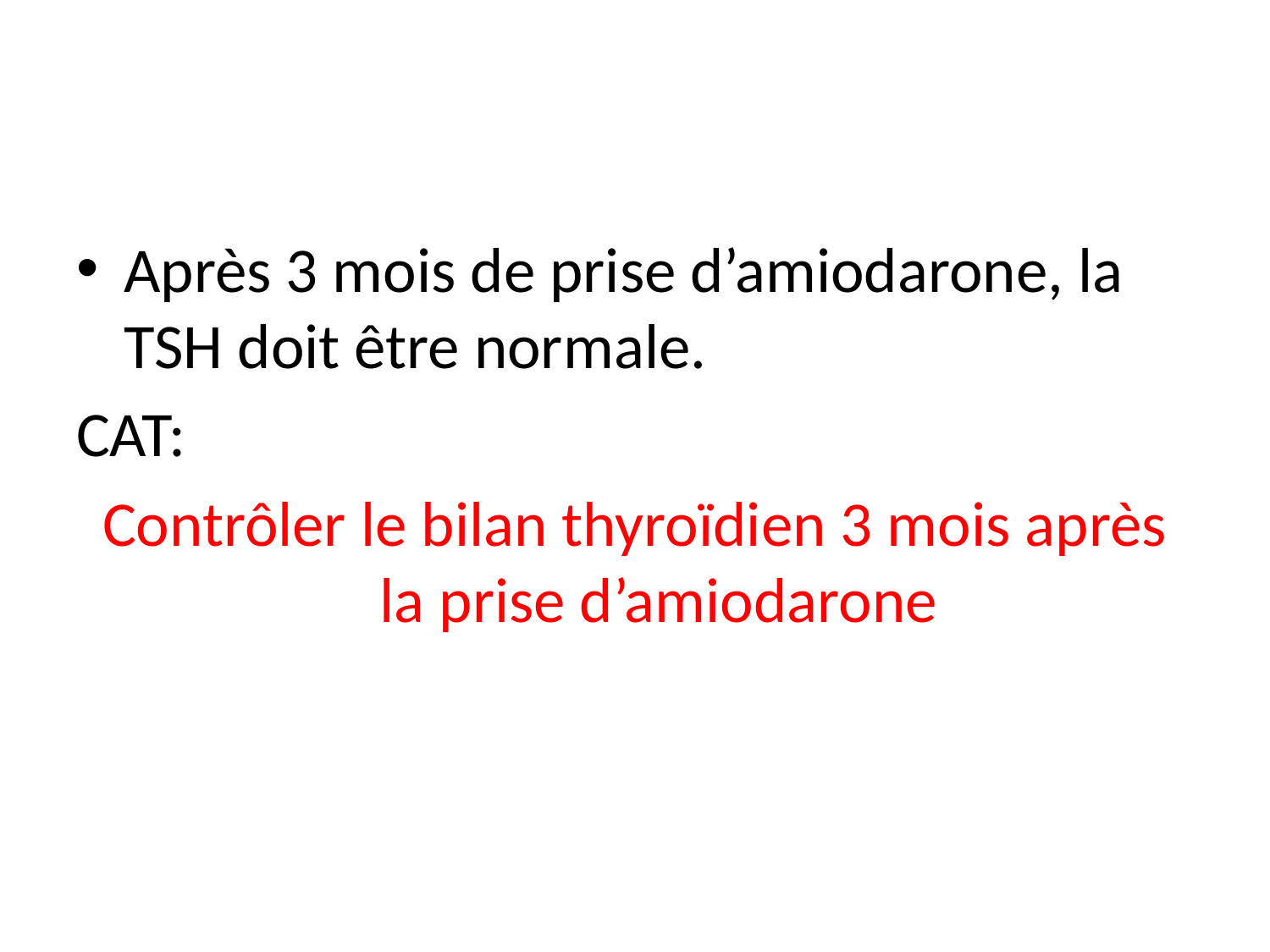

#
Après 3 mois de prise d’amiodarone, la TSH doit être normale.
CAT:
Contrôler le bilan thyroïdien 3 mois après la prise d’amiodarone